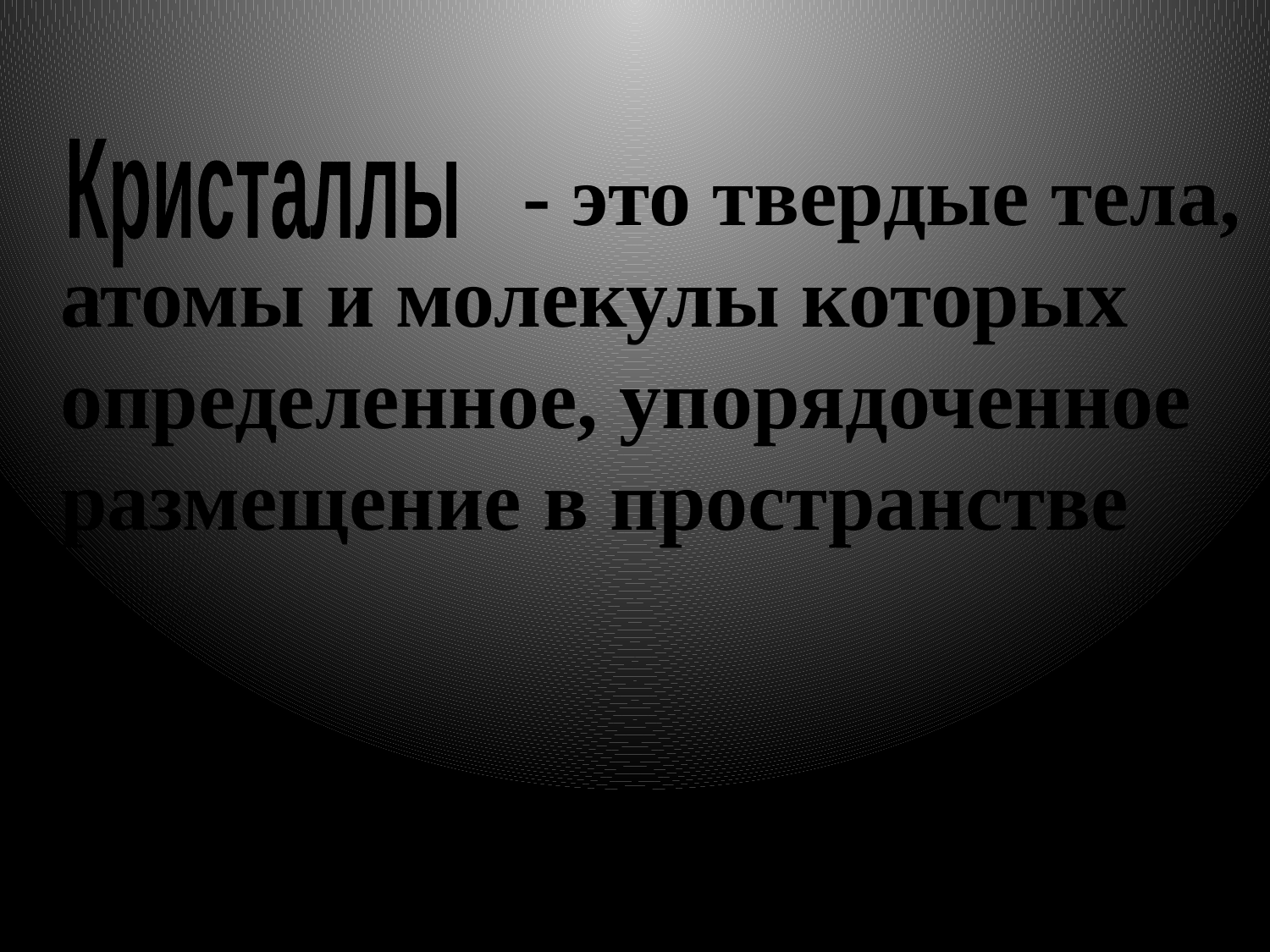

- это твердые тела, атомы и молекулы которых определенное, упорядоченное размещение в пространстве
Кристаллы